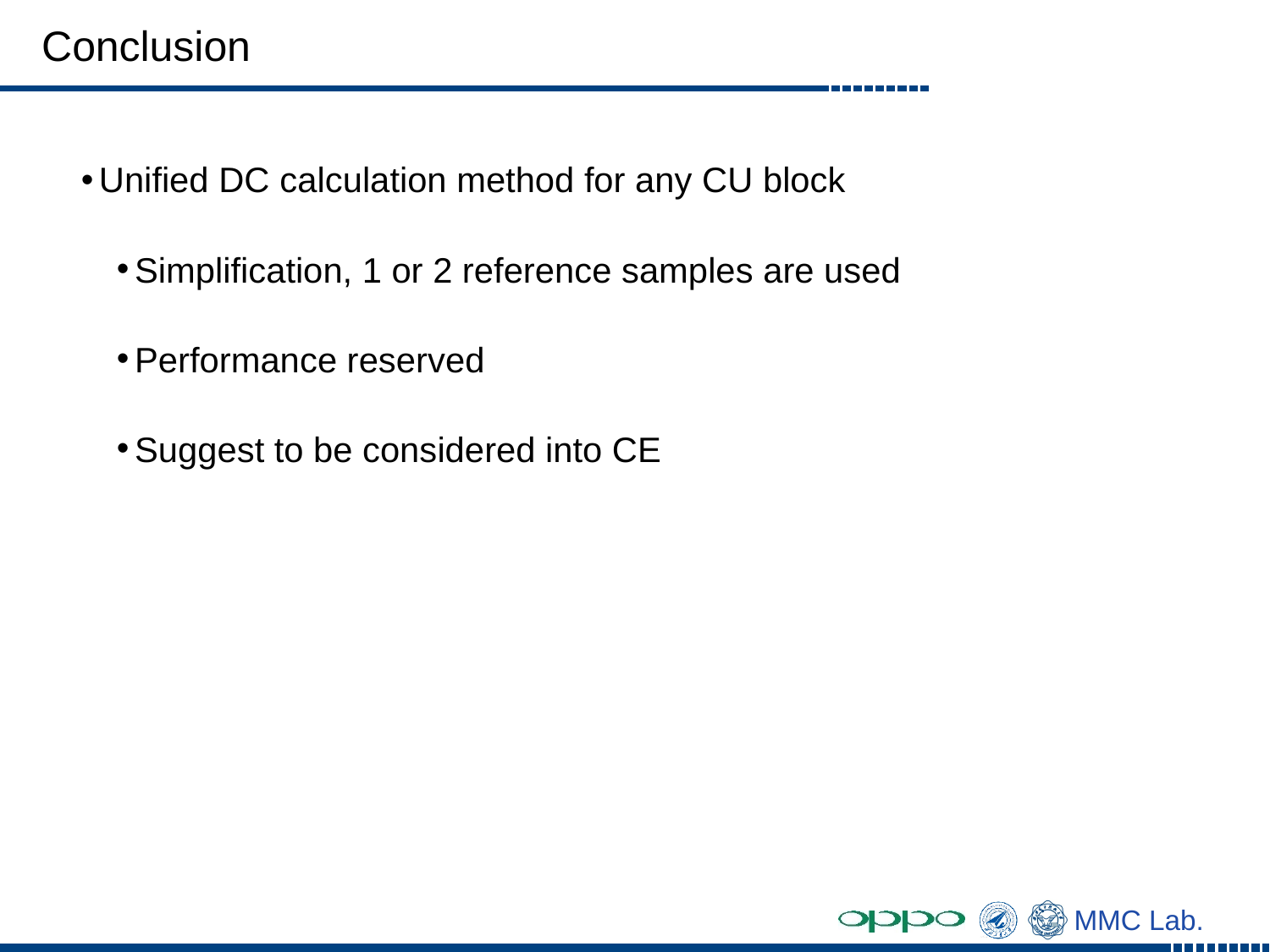

# Conclusion
Unified DC calculation method for any CU block
Simplification, 1 or 2 reference samples are used
Performance reserved
Suggest to be considered into CE